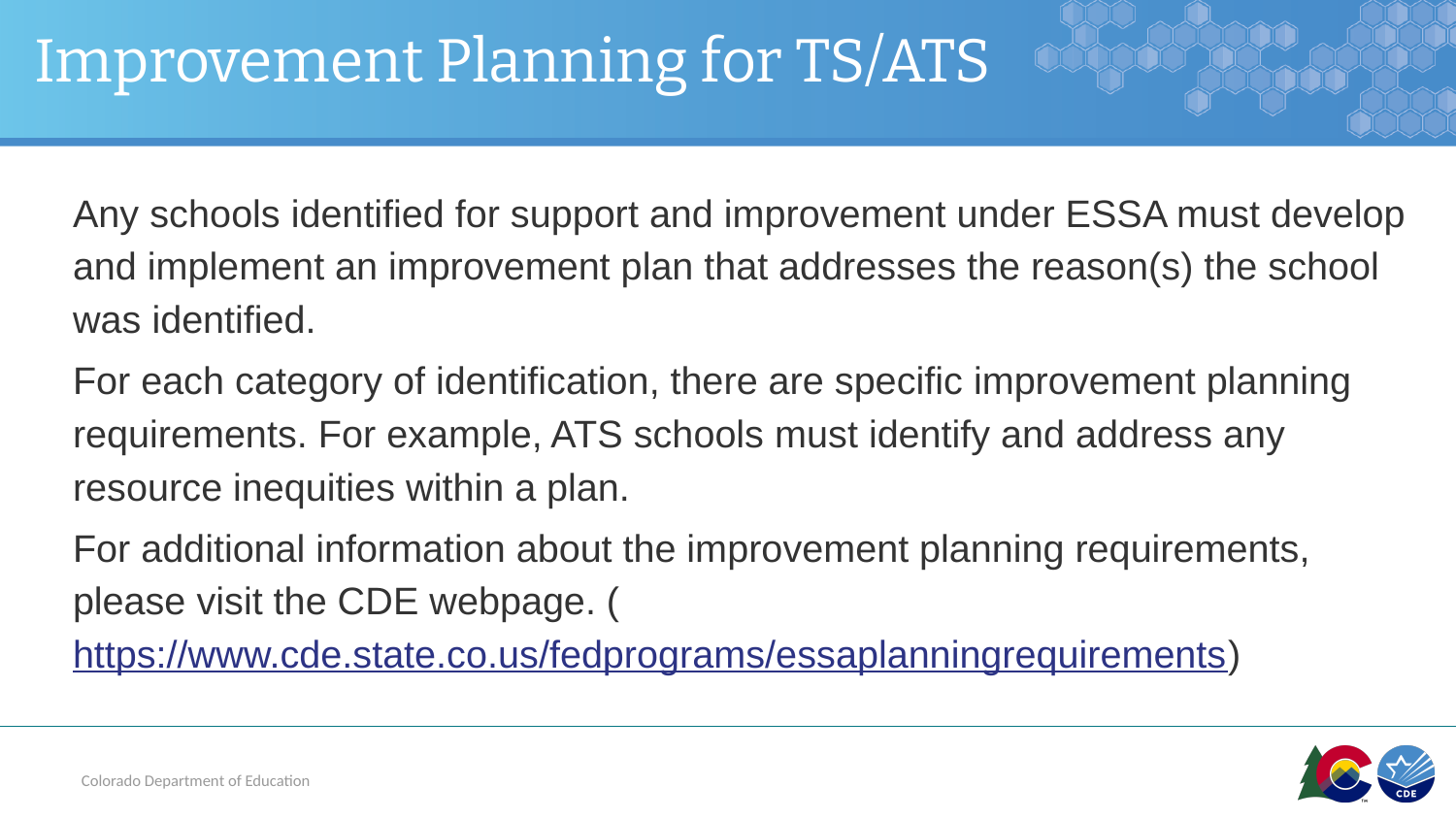

# Improvement Planning for TS/ATS

Any schools identified for support and improvement under ESSA must develop and implement an improvement plan that addresses the reason(s) the school was identified.
For each category of identification, there are specific improvement planning requirements. For example, ATS schools must identify and address any resource inequities within a plan.
For additional information about the improvement planning requirements, please visit the CDE webpage. (https://www.cde.state.co.us/fedprograms/essaplanningrequirements)